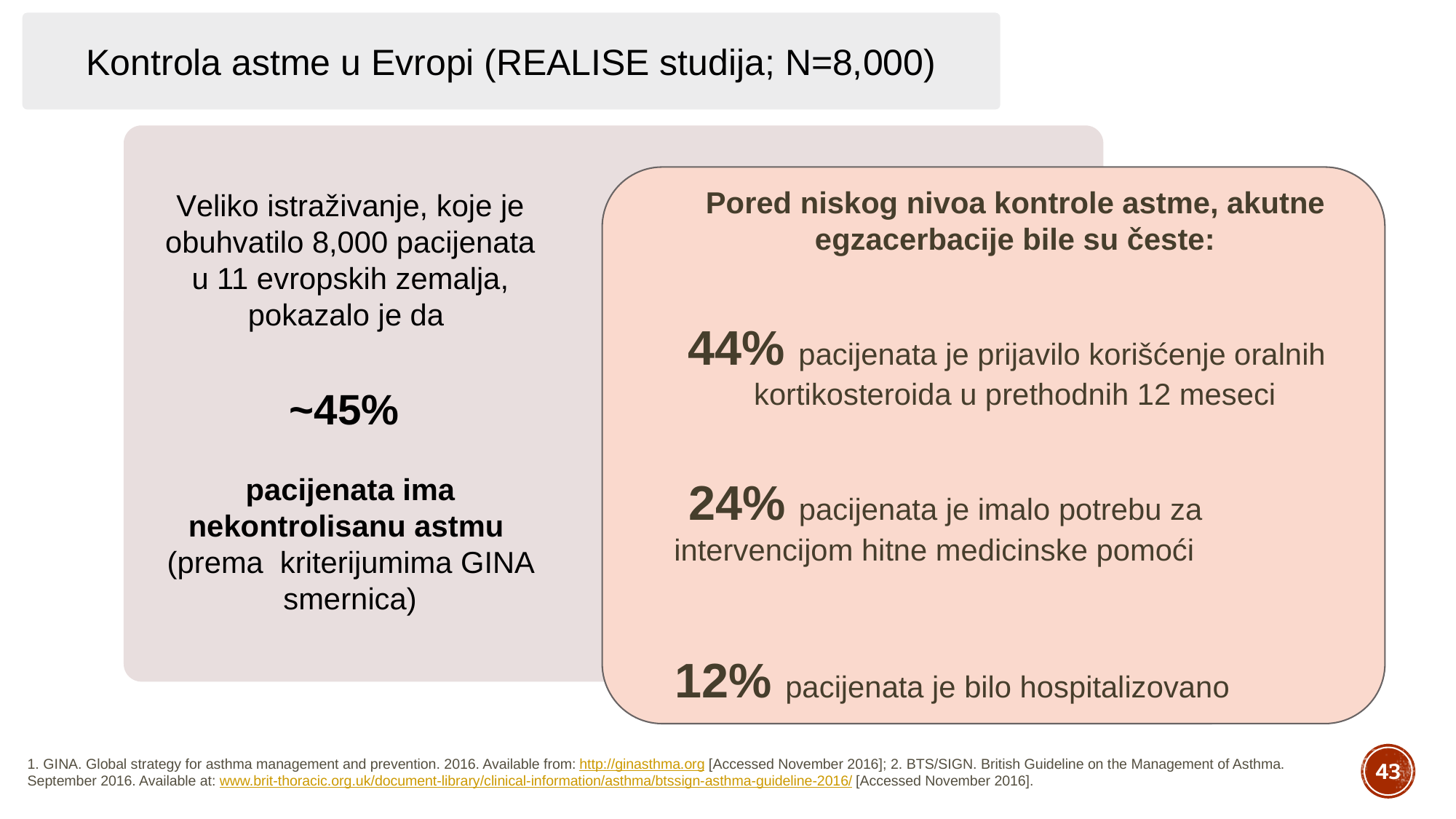

Kontrola astme u Evropi (REALISE studija; N=8,000)

Pored niskog nivoa kontrole astme, akutne egzacerbacije bile su česte:

44% pacijenata je prijavilo korišćenje oralnih   kortikosteroida u prethodnih 12 meseci

 24% pacijenata je imalo potrebu za intervencijom hitne medicinske pomoći

12% pacijenata je bilo hospitalizovano
Veliko istraživanje, koje je obuhvatilo 8,000 pacijenata u 11 evropskih zemalja, pokazalo je da

~45%

pacijenata ima nekontrolisanu astmu
(prema  kriterijumima GINA smernica)

43
1. GINA. Global strategy for asthma management and prevention. 2016. Available from: http://ginasthma.org [Accessed November 2016]; 2. BTS/SIGN. British Guideline on the Management of Asthma. September 2016. Available at: www.brit-thoracic.org.uk/document-library/clinical-information/asthma/btssign-asthma-guideline-2016/ [Accessed November 2016].